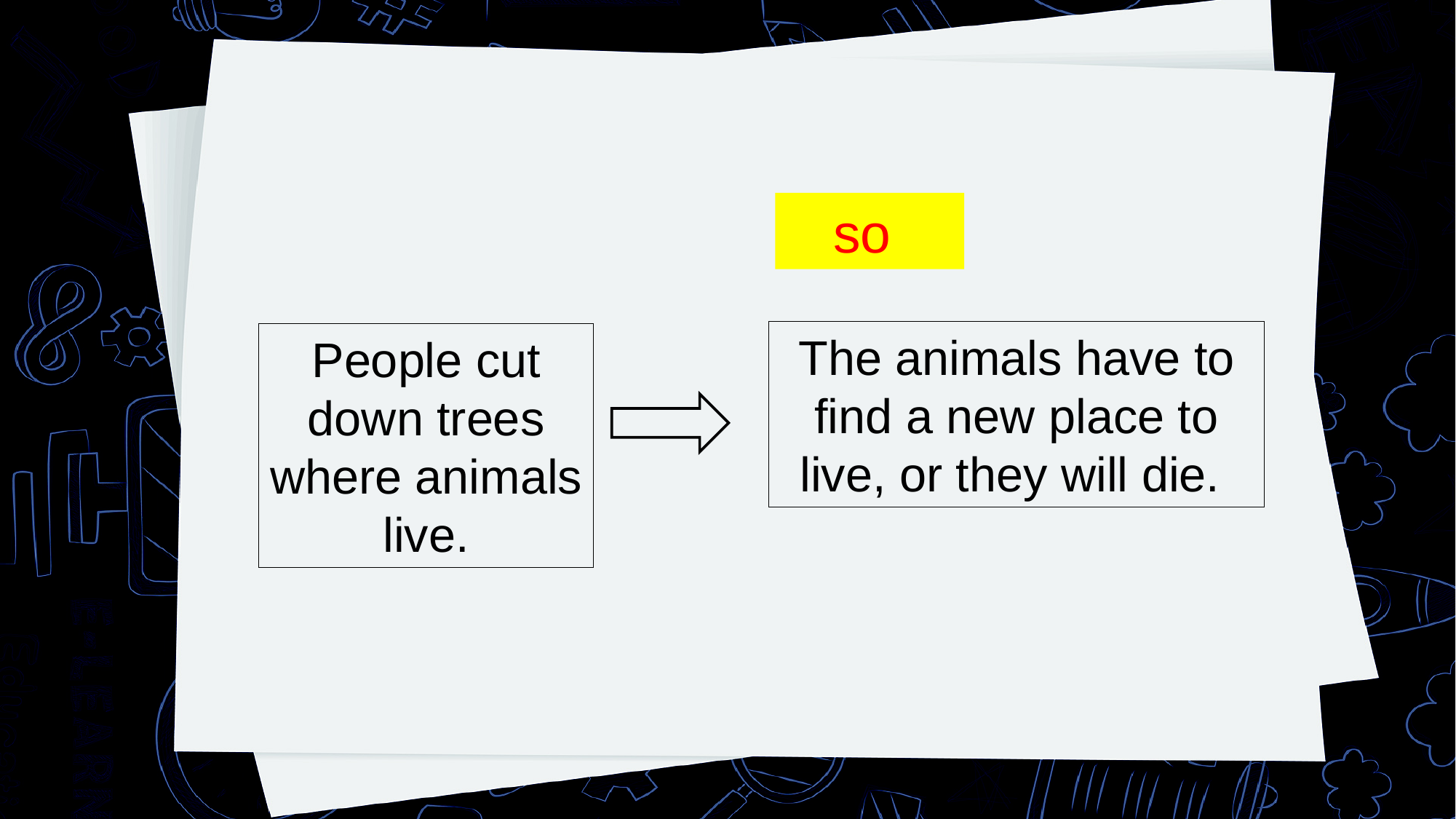

so
The animals have to find a new place to live, or they will die.
People cut down trees where animals live.